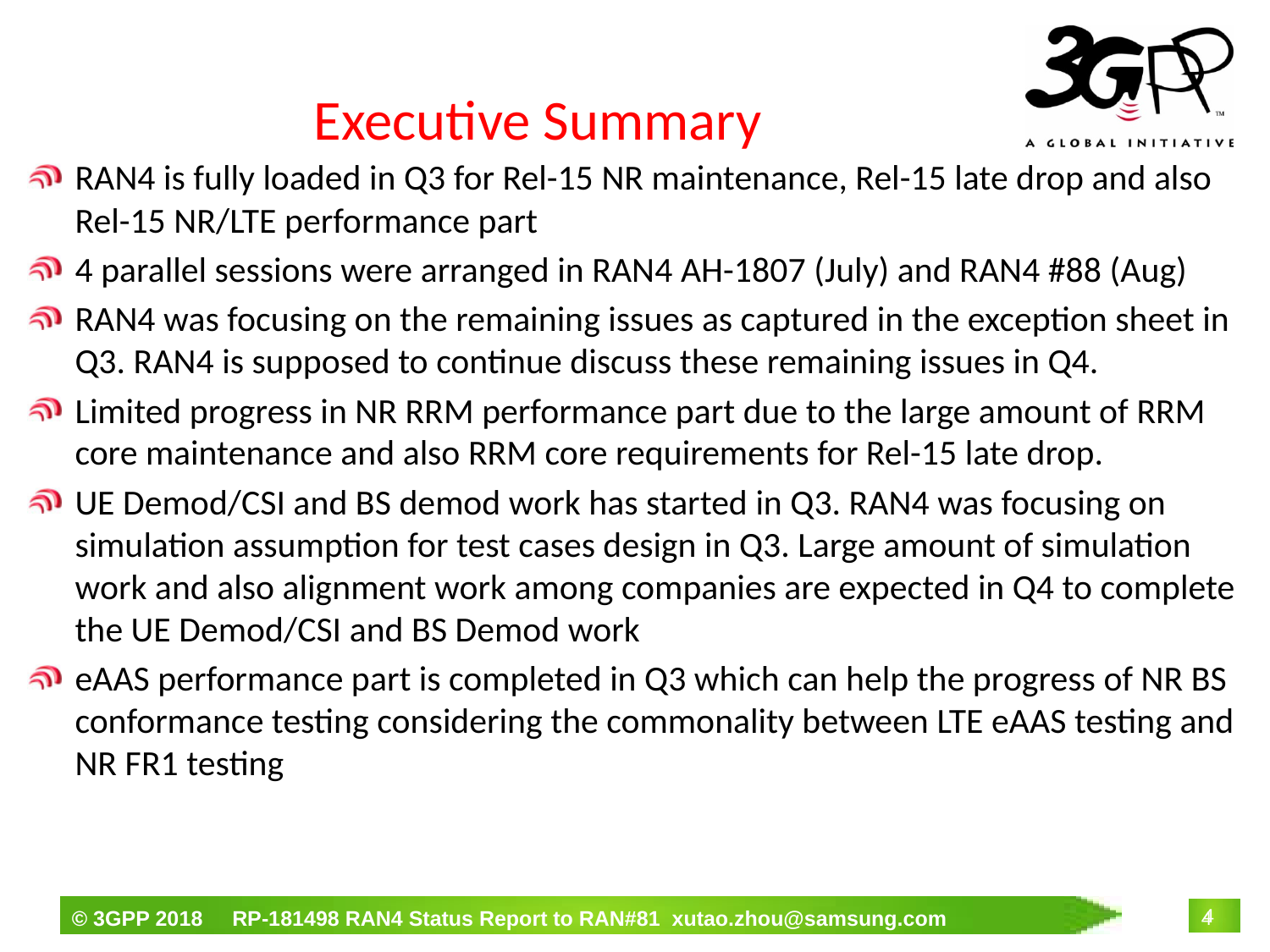

# Executive Summary
RAN4 is fully loaded in Q3 for Rel-15 NR maintenance, Rel-15 late drop and also Rel-15 NR/LTE performance part
4 parallel sessions were arranged in RAN4 AH-1807 (July) and RAN4 #88 (Aug)
RAN4 was focusing on the remaining issues as captured in the exception sheet in Q3. RAN4 is supposed to continue discuss these remaining issues in Q4.
Limited progress in NR RRM performance part due to the large amount of RRM core maintenance and also RRM core requirements for Rel-15 late drop.
UE Demod/CSI and BS demod work has started in Q3. RAN4 was focusing on simulation assumption for test cases design in Q3. Large amount of simulation work and also alignment work among companies are expected in Q4 to complete the UE Demod/CSI and BS Demod work
eAAS performance part is completed in Q3 which can help the progress of NR BS conformance testing considering the commonality between LTE eAAS testing and NR FR1 testing

4